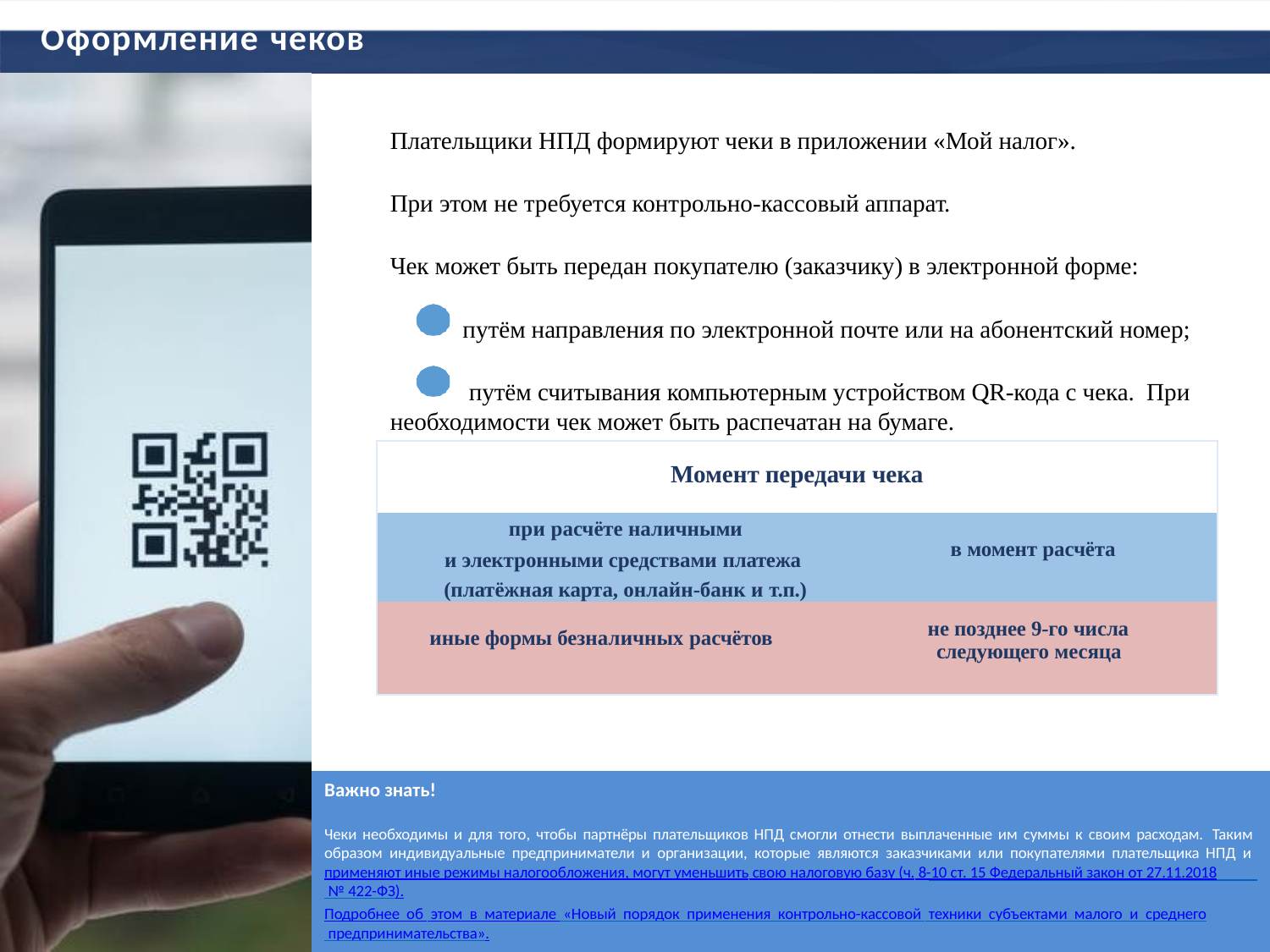

# Оформление чеков

Плательщики НПД формируют чеки в приложении «Мой налог».

При этом не требуется контрольно-кассовый аппарат.

Чек может быть передан покупателю (заказчику) в электронной форме:

            путём направления по электронной почте или на абонентский номер;

             путём считывания компьютерным устройством QR-кода с чека.  При необходимости чек может быть распечатан на бумаге.

| Момент передачи чека |  |
| --- | --- |
| при расчёте наличными и электронными средствами платежа (платёжная карта, онлайн-банк и т.п.) | в момент расчёта |
| иные формы безналичных расчётов | не позднее 9-го числа следующего месяца |

Важно знать!

Чеки необходимы и для того, чтобы партнёры плательщиков НПД смогли отнести выплаченные им суммы к своим расходам. Таким  образом индивидуальные предприниматели и организации, которые являются заказчиками или покупателями плательщика НПД и  применяют иные режимы налогообложения, могут уменьшить свою налоговую базу (ч. 8-10 ст. 15 Федеральный закон от 27.11.2018
 № 422-ФЗ).
Подробнее  об  этом  в  материале  «Новый  порядок  применения  контрольно-кассовой  техники  субъектами  малого  и  среднего
 предпринимательства».